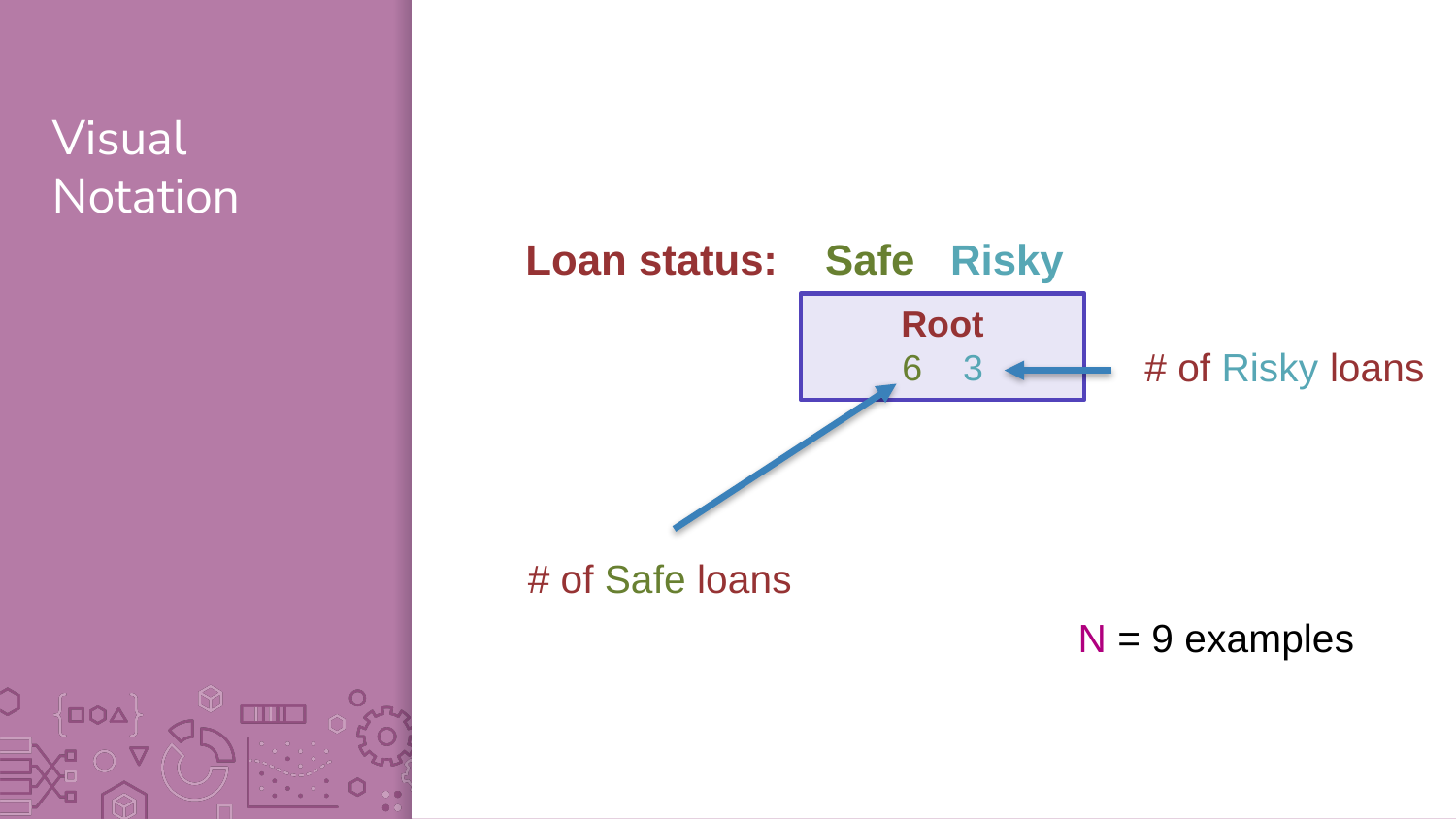

# Visual Notation
Loan status:    Safe   Risky
Root
6    3
# of Risky loans
# of Safe loans
N = 9 examples